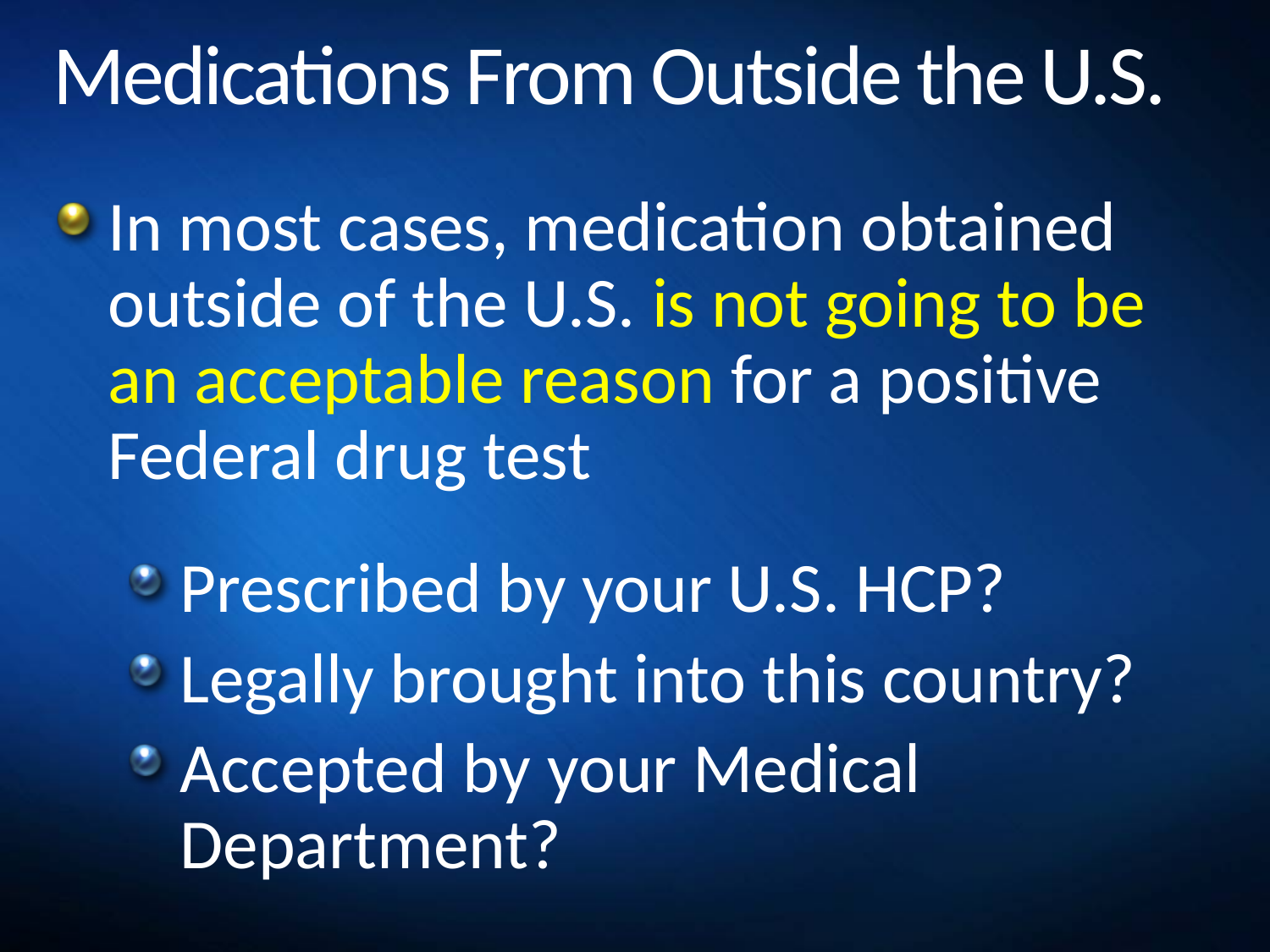

# Medications From Outside the U.S.
In most cases, medication obtained outside of the U.S. is not going to be an acceptable reason for a positive Federal drug test

Prescribed by your U.S. HCP?
Legally brought into this country?
Accepted by your Medical Department?